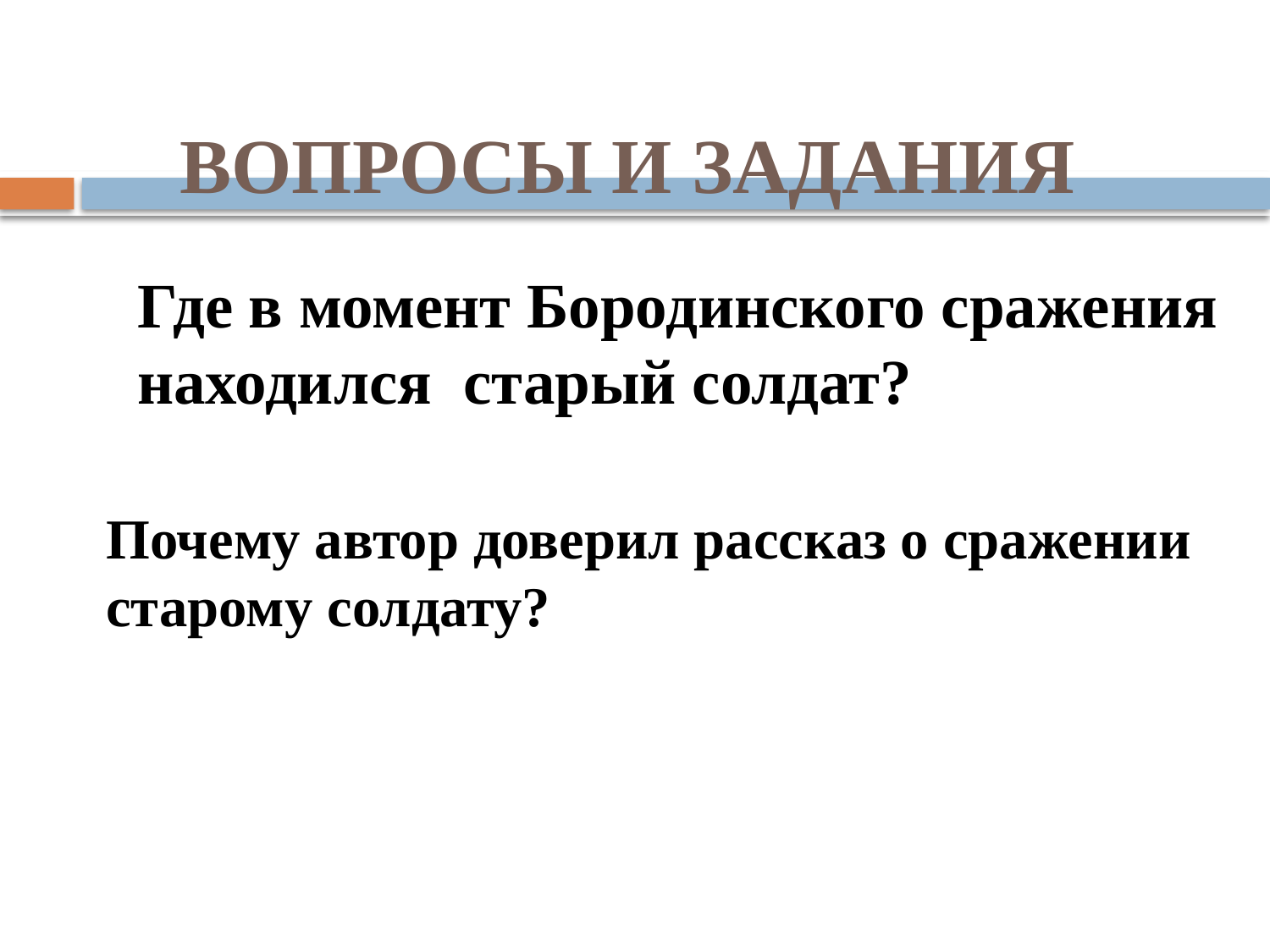

# ВОПРОСЫ И ЗАДАНИЯ
Где в момент Бородинского сражения
находился  старый солдат?
Почему автор доверил рассказ о сражении
старому солдату?